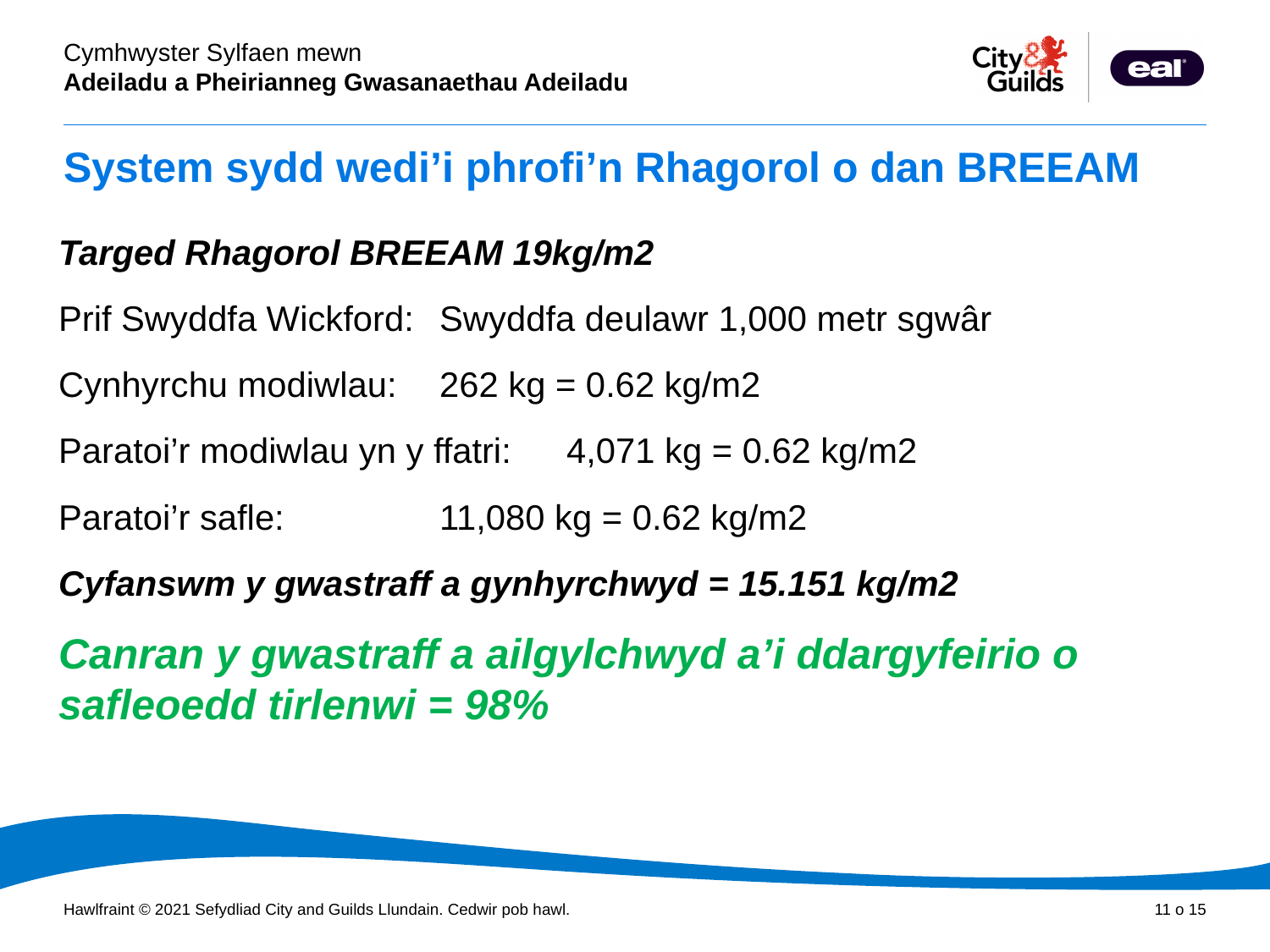

# System sydd wedi’i phrofi’n Rhagorol o dan BREEAM
Targed Rhagorol BREEAM 19kg/m2
Prif Swyddfa Wickford:	Swyddfa deulawr 1,000 metr sgwâr
Cynhyrchu modiwlau:	262 kg = 0.62 kg/m2
Paratoi’r modiwlau yn y ffatri:	4,071 kg = 0.62 kg/m2
Paratoi’r safle:		11,080 kg = 0.62 kg/m2
Cyfanswm y gwastraff a gynhyrchwyd = 15.151 kg/m2
Canran y gwastraff a ailgylchwyd a’i ddargyfeirio o safleoedd tirlenwi = 98%